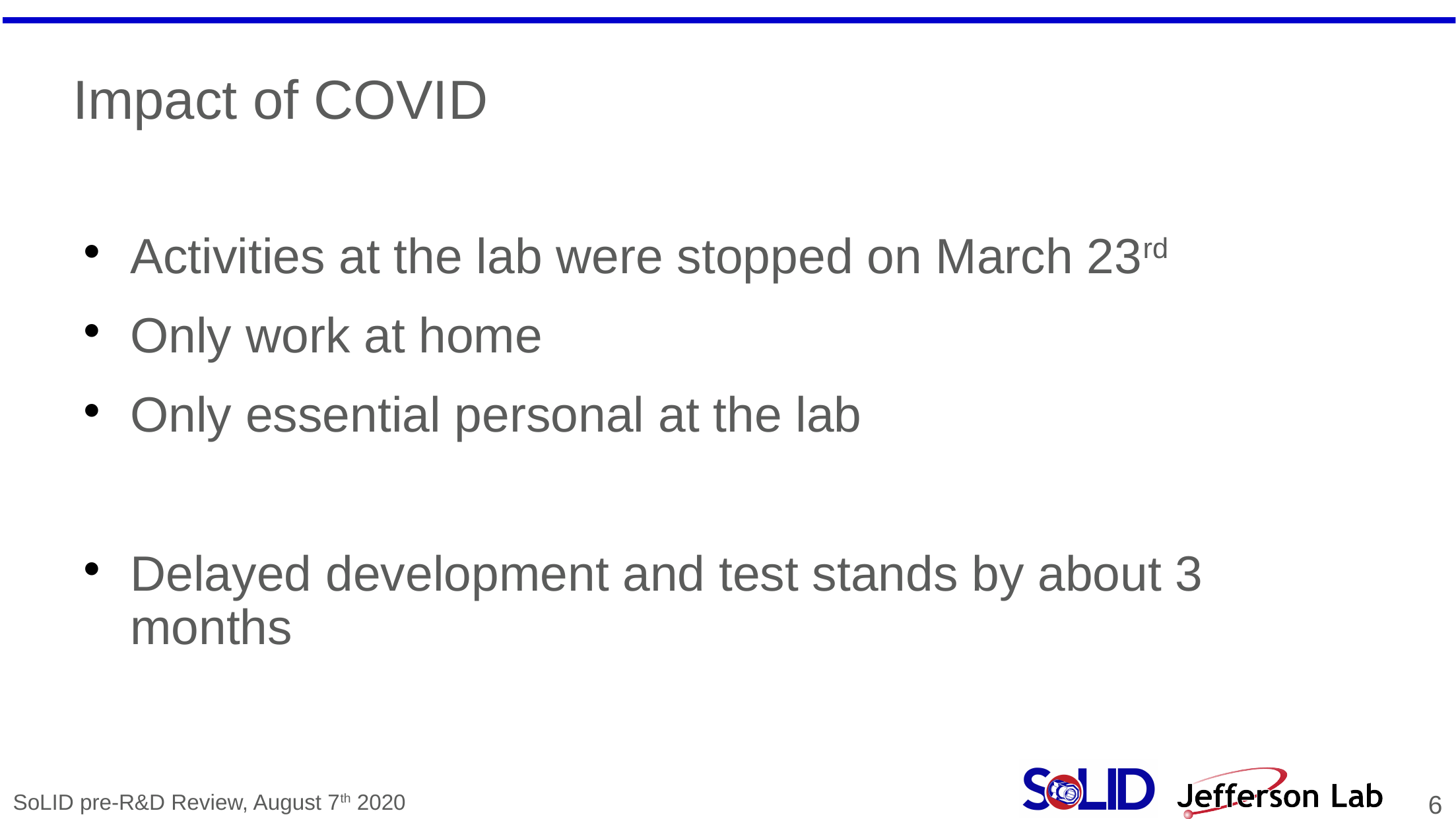

# Impact of COVID
Activities at the lab were stopped on March 23rd
Only work at home
Only essential personal at the lab

Delayed development and test stands by about 3 months